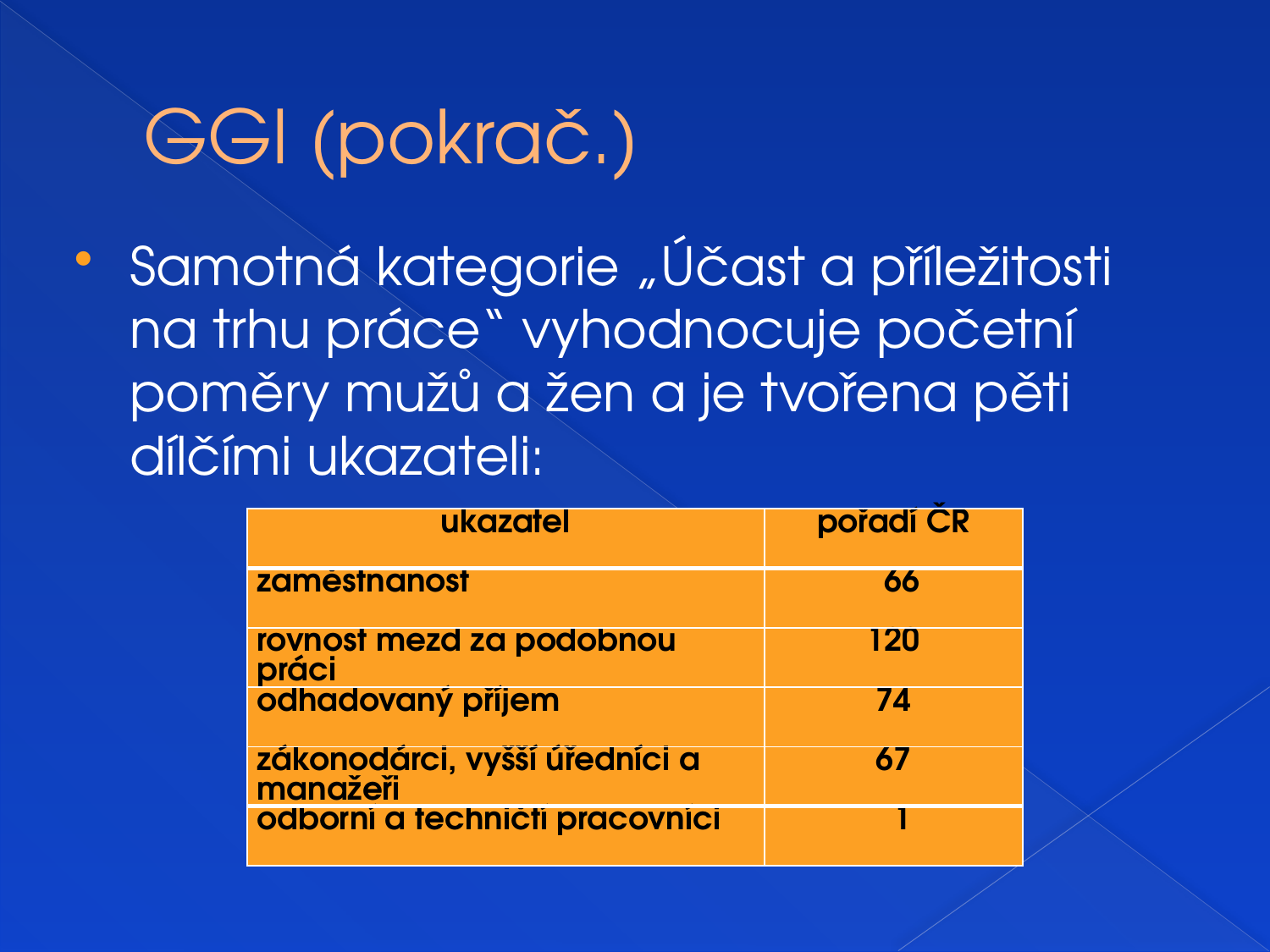

# GGI (pokrač.)
Samotná kategorie „Účast a příležitosti na trhu práce“ vyhodnocuje početní poměry mužů a žen a je tvořena pěti dílčími ukazateli:

| ukazatel | pořadí ČR |
| --- | --- |
| zaměstnanost | 66 |
| rovnost mezd za podobnou práci | 120 |
| odhadovaný příjem | 74 |
| zákonodárci, vyšší úředníci a manažeři | 67 |
| odborní a techničtí pracovníci | 1 |